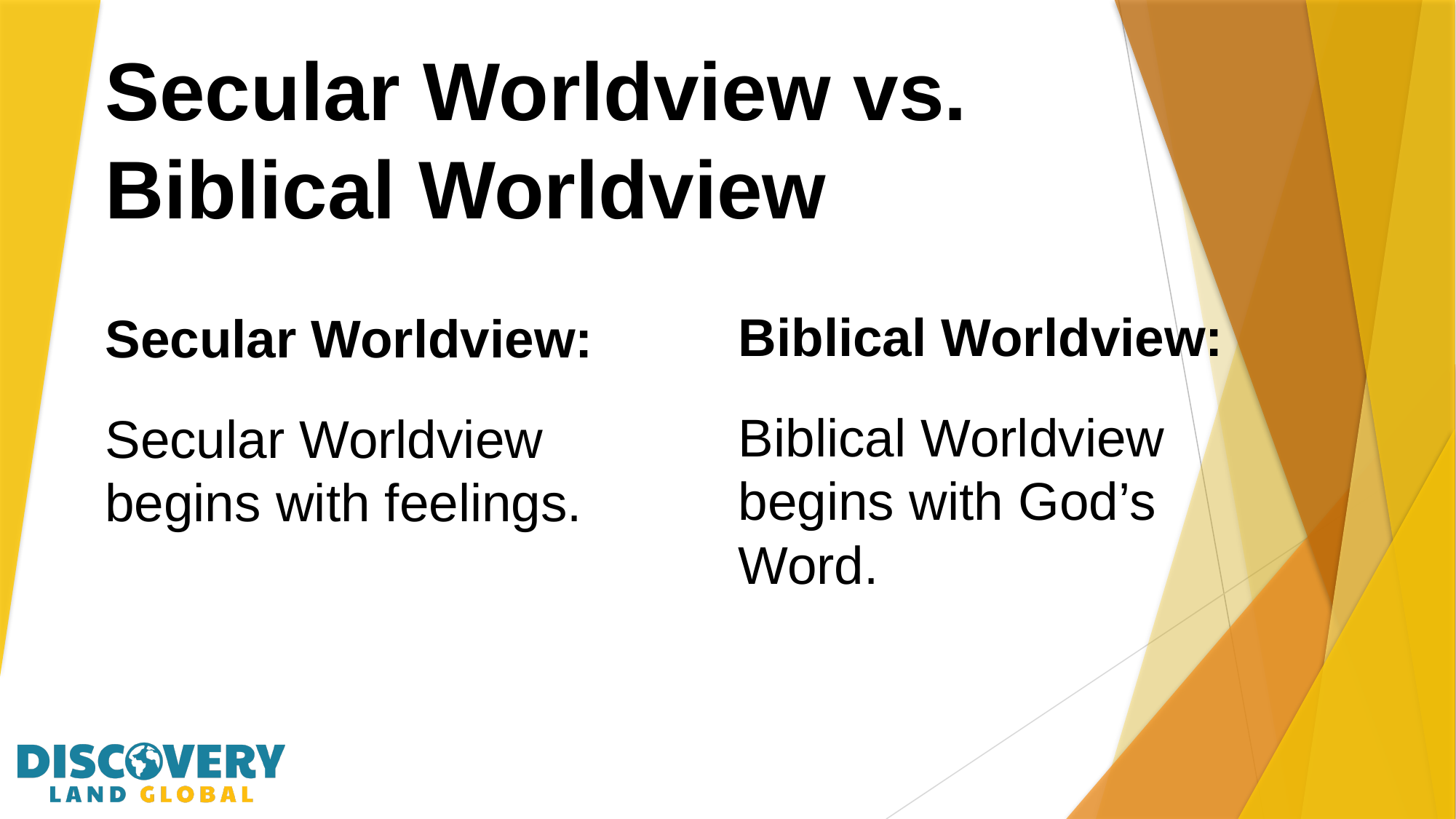

# Secular Worldview vs. Biblical Worldview
Secular Worldview:

Secular Worldview begins with feelings.
Biblical Worldview:

Biblical Worldview begins with God’s Word.